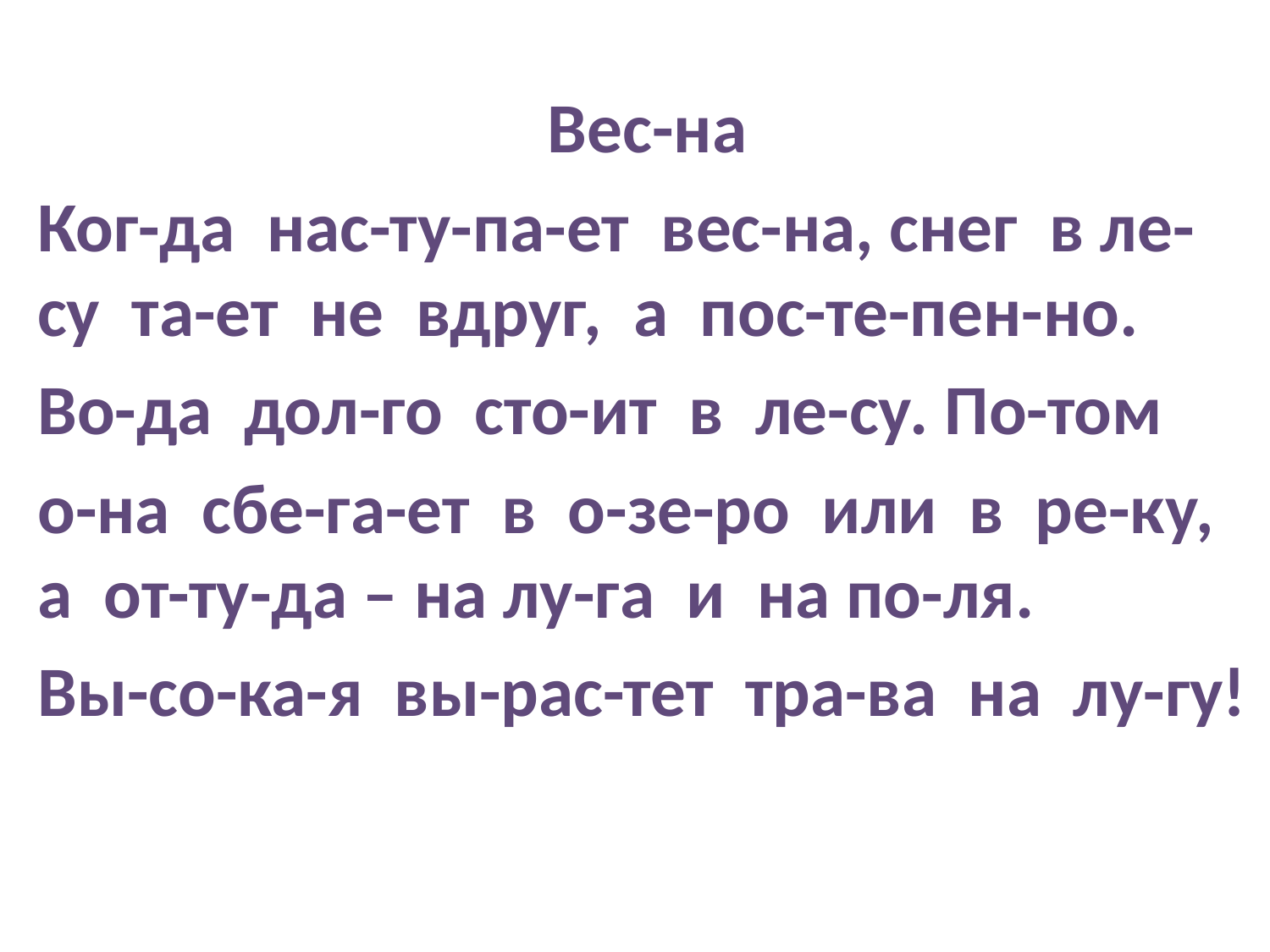

#
Вес-на
Ког-да  нас-ту-па-ет  вес-на, снег  в ле-су  та-ет  не  вдруг,  а  пос-те-пен-но.
Во-да  дол-го  сто-ит  в  ле-су. По-том
о-на  сбе-га-ет  в  о-зе-ро  или  в  ре-ку, а  от-ту-да – на лу-га  и  на по-ля.
Вы-со-ка-я  вы-рас-тет  тра-ва  на  лу-гу!